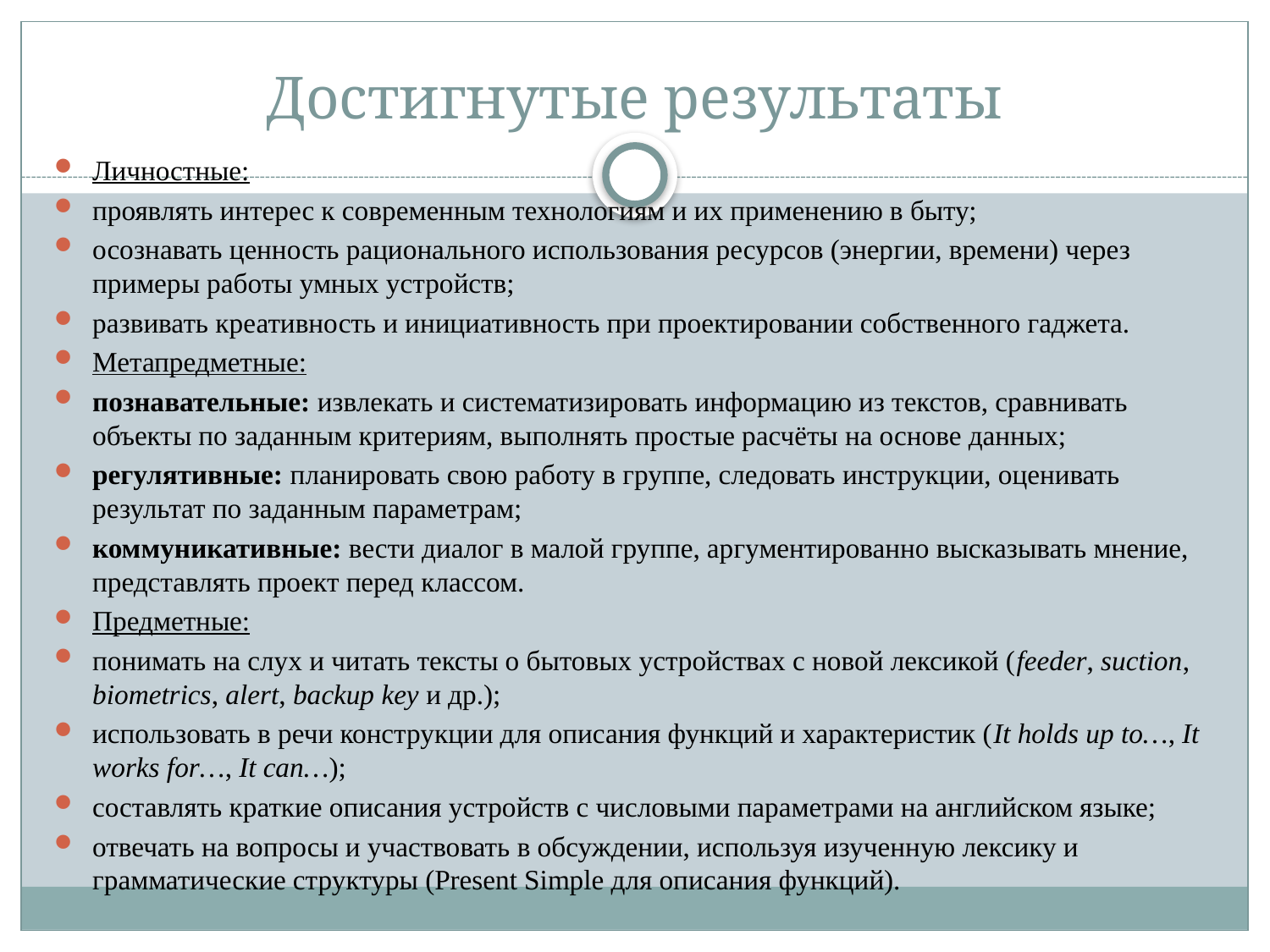

# Достигнутые результаты
Личностные:
проявлять интерес к современным технологиям и их применению в быту;
осознавать ценность рационального использования ресурсов (энергии, времени) через примеры работы умных устройств;
развивать креативность и инициативность при проектировании собственного гаджета.
Метапредметные:
познавательные: извлекать и систематизировать информацию из текстов, сравнивать объекты по заданным критериям, выполнять простые расчёты на основе данных;
регулятивные: планировать свою работу в группе, следовать инструкции, оценивать результат по заданным параметрам;
коммуникативные: вести диалог в малой группе, аргументированно высказывать мнение, представлять проект перед классом.
Предметные:
понимать на слух и читать тексты о бытовых устройствах с новой лексикой (feeder, suction, biometrics, alert, backup key и др.);
использовать в речи конструкции для описания функций и характеристик (It holds up to…, It works for…, It can…);
составлять краткие описания устройств с числовыми параметрами на английском языке;
отвечать на вопросы и участвовать в обсуждении, используя изученную лексику и грамматические структуры (Present Simple для описания функций).